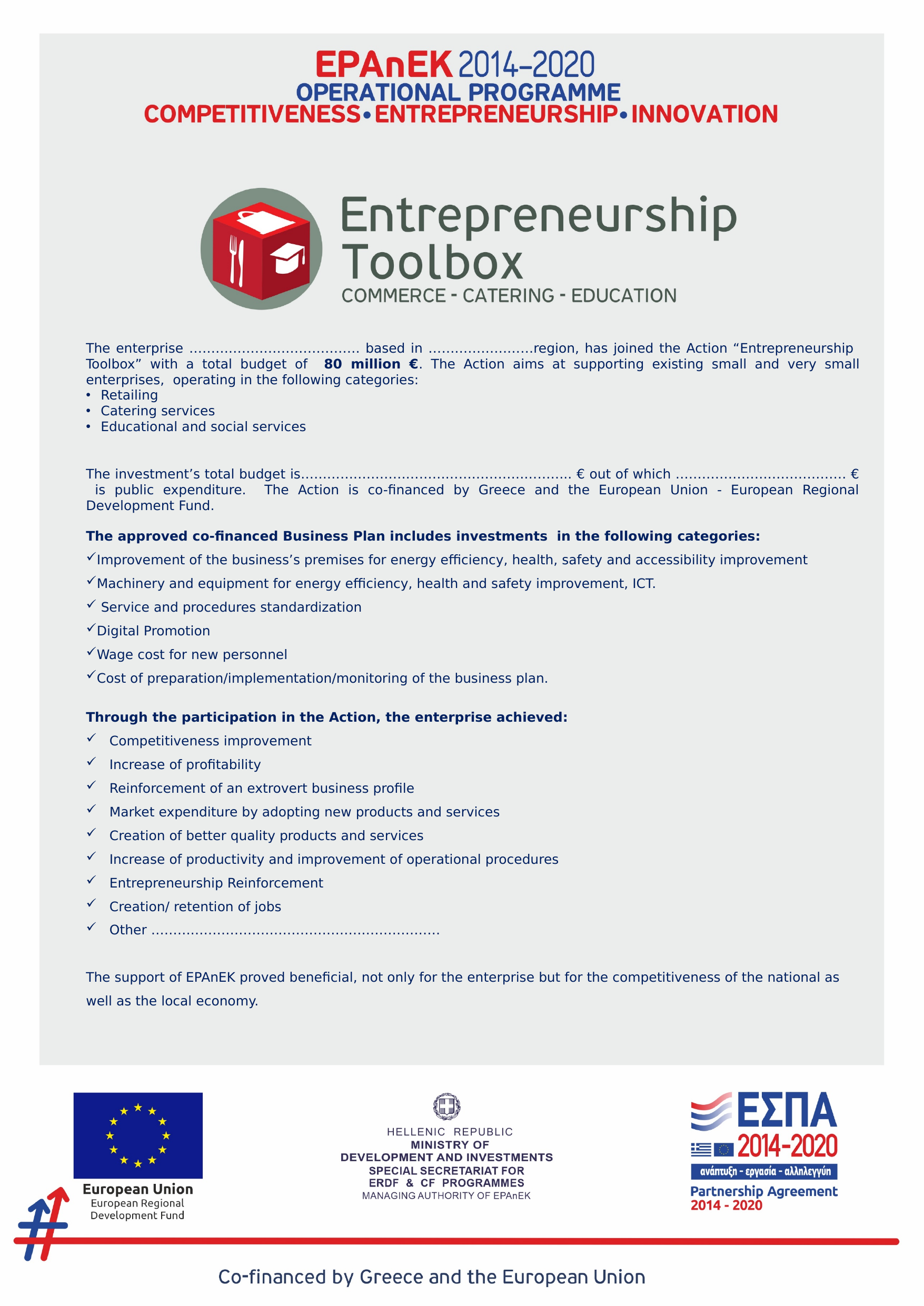

The enterprise ………………………………… based in ……………………region, has joined the Action “Entrepreneurship  Toolbox” with a total budget of  80 million €. The Action aims at supporting existing small and very small enterprises,  operating in the following categories:
Retailing
Catering services
Educational and social services

The investment’s total budget is…………………………………………………….. € out of which ………………………………… €  is public expenditure.  The Action is co-financed by Greece and the European Union - European Regional Development Fund.
The approved co-financed Business Plan includes investments  in the following categories:
Improvement of the business’s premises for energy efficiency, health, safety and accessibility improvement
Machinery and equipment for energy efficiency, health and safety improvement, ICT.
 Service and procedures standardization
Digital Promotion
Wage cost for new personnel
Cost of preparation/implementation/monitoring of the business plan.

Through the participation in the Action, the enterprise achieved:
   Competitiveness improvement
   Increase of profitability
   Reinforcement of an extrovert business profile
   Market expenditure by adopting new products and services
   Creation of better quality products and services
   Increase of productivity and improvement of operational procedures
   Entrepreneurship Reinforcement
   Creation/ retention of jobs
   Other …………………………………………………………

The support of EPAnEK proved beneficial, not only for the enterprise but for the competitiveness of the national as well as the local economy.